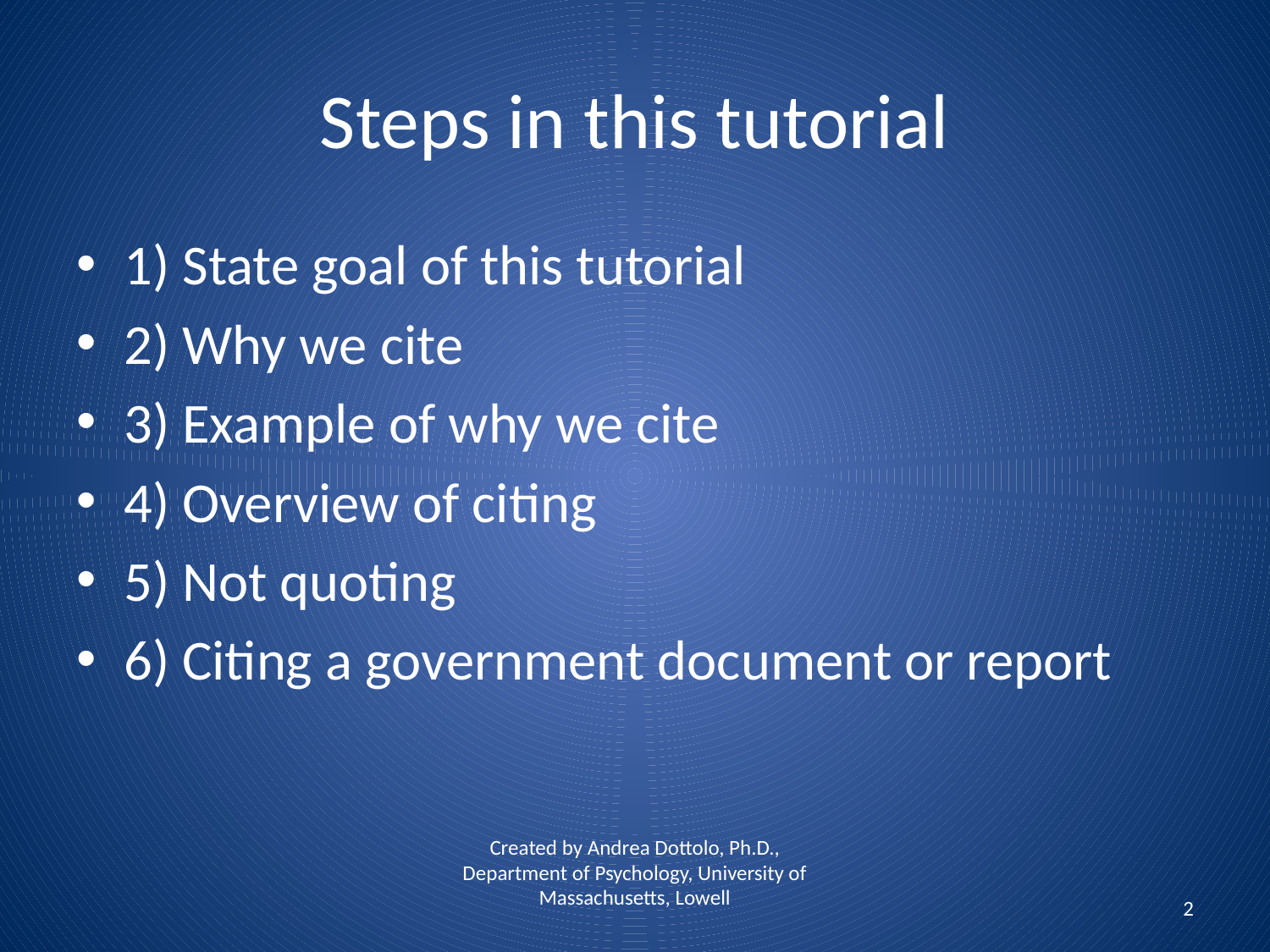

# Steps in this tutorial
1) State goal of this tutorial
2) Why we cite
3) Example of why we cite
4) Overview of citing
5) Not quoting
6) Citing a government document or report
Created by Andrea Dottolo, Ph.D., Department of Psychology, University of Massachusetts, Lowell
2